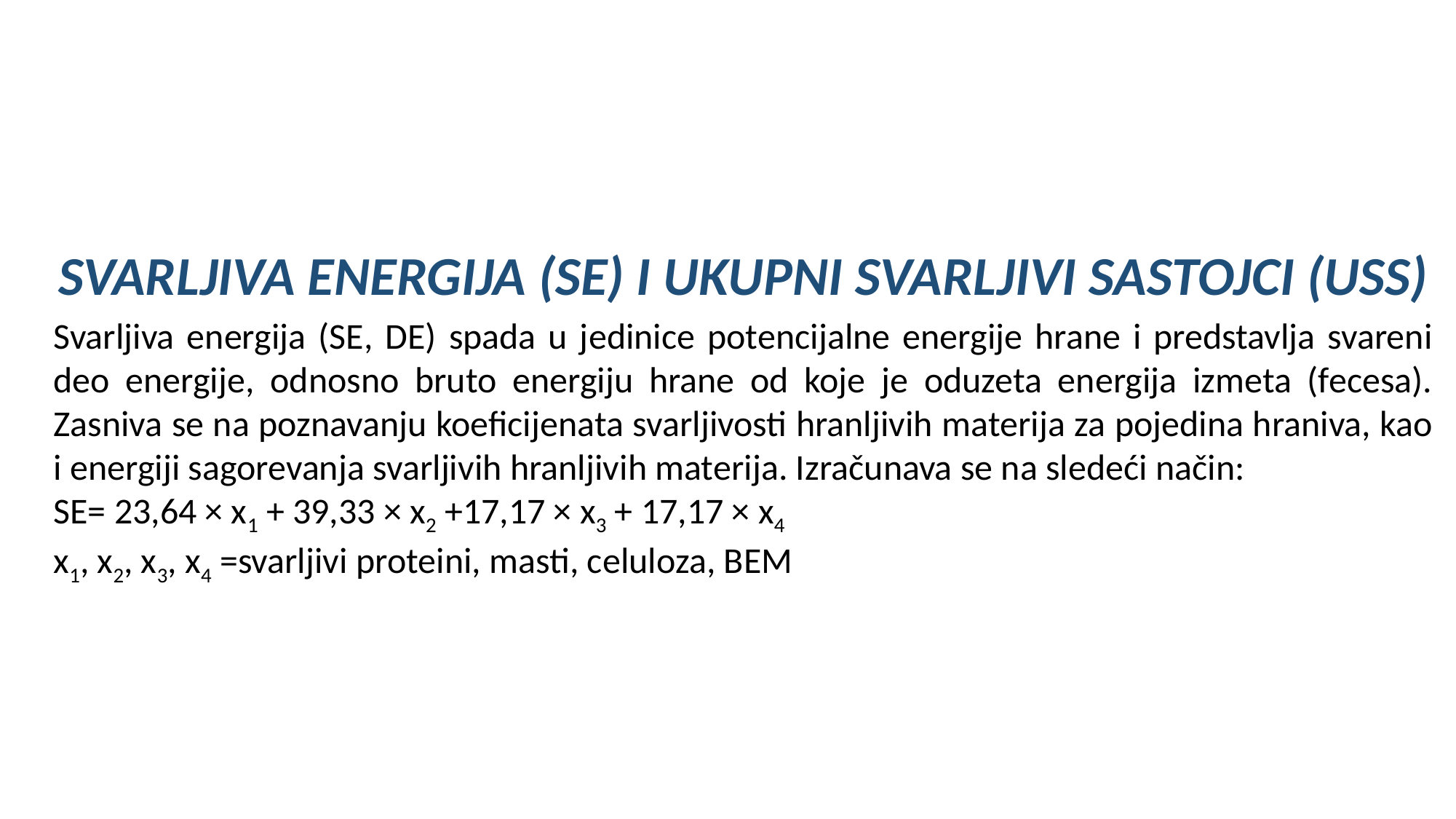

SVARLJIVA ENERGIJA (SE) I UKUPNI SVARLJIVI SASTOJCI (USS)
Svarljiva energija (SE, DE) spada u jedinice potencijalne energije hrane i predstavlja svareni deo energije, odnosno bruto energiju hrane od koje je oduzeta energija izmeta (fecesa). Zasniva se na poznavanju koeficijenata svarljivosti hranljivih materija za pojedina hraniva, kao i energiji sagorevanja svarljivih hranljivih materija. Izračunava se na sledeći način:
SE= 23,64 × x1 + 39,33 × x2 +17,17 × x3 + 17,17 × x4
x1, x2, x3, x4 =svarljivi proteini, masti, celuloza, BEM